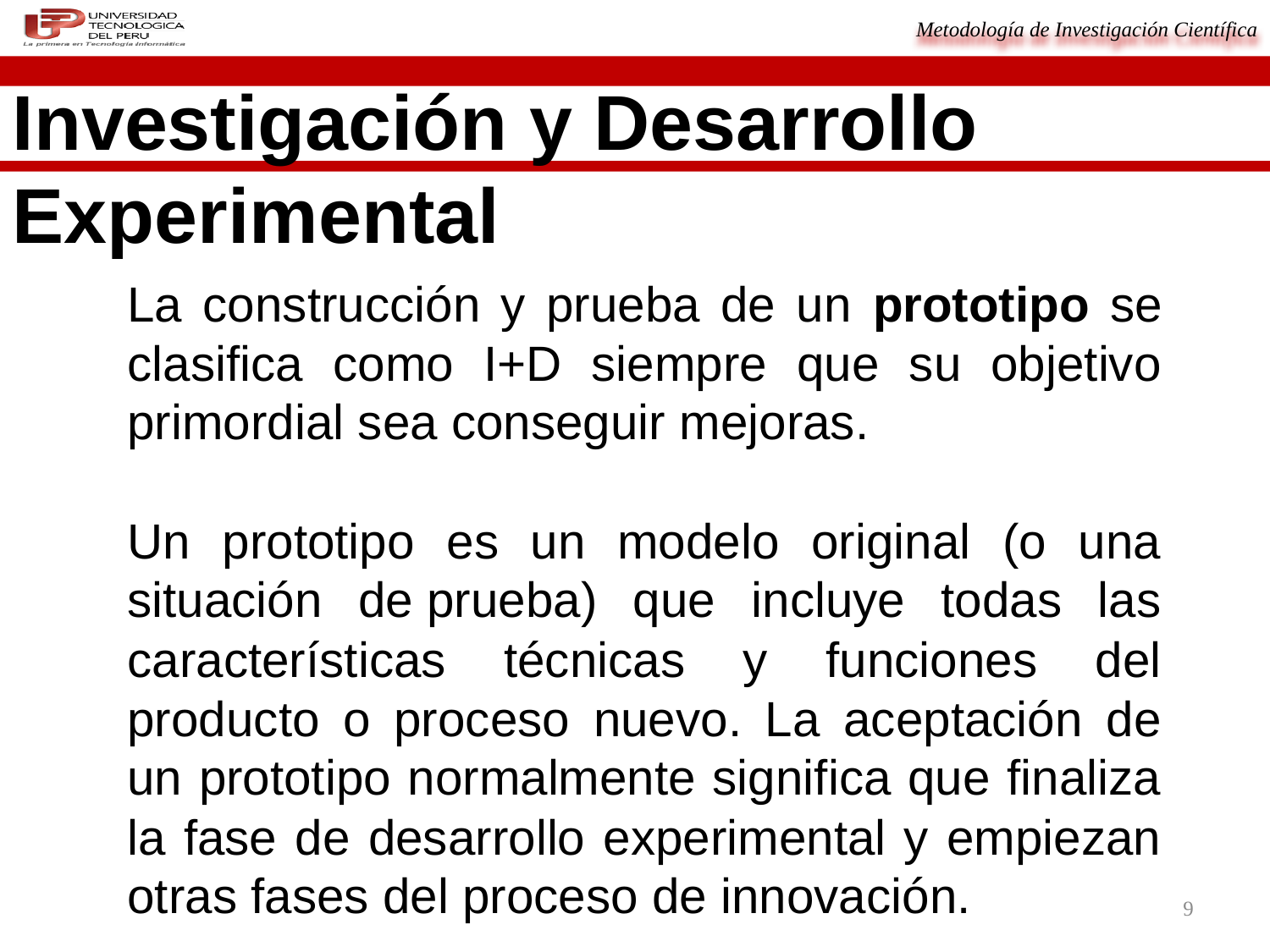

Investigación y Desarrollo Experimental
La construcción y prueba de un prototipo se clasifica como I+D siempre que su objetivo primordial sea conseguir mejoras.

Un prototipo es un modelo original (o una situación de prueba) que incluye todas las características técnicas y funciones del producto o proceso nuevo. La aceptación de un prototipo normalmente significa que finaliza la fase de desarrollo experimental y empiezan otras fases del proceso de innovación.
9